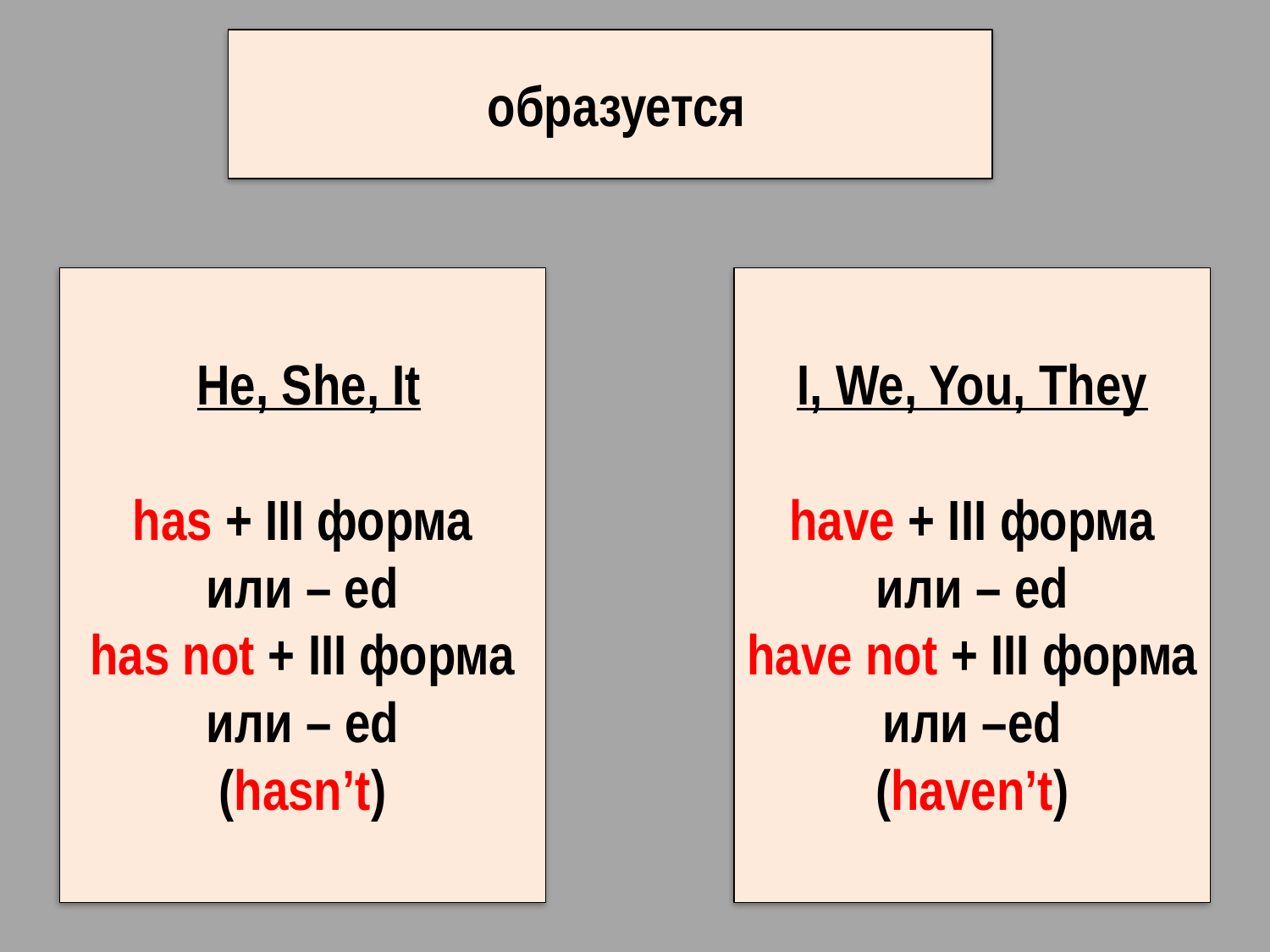

образуется
 He, She, It

has + III форма
или – ed
has not + III форма
или – ed
(hasn’t)

I, We, You, They

have + III форма
или – ed
have not + III форма
или –ed
(haven’t)

#